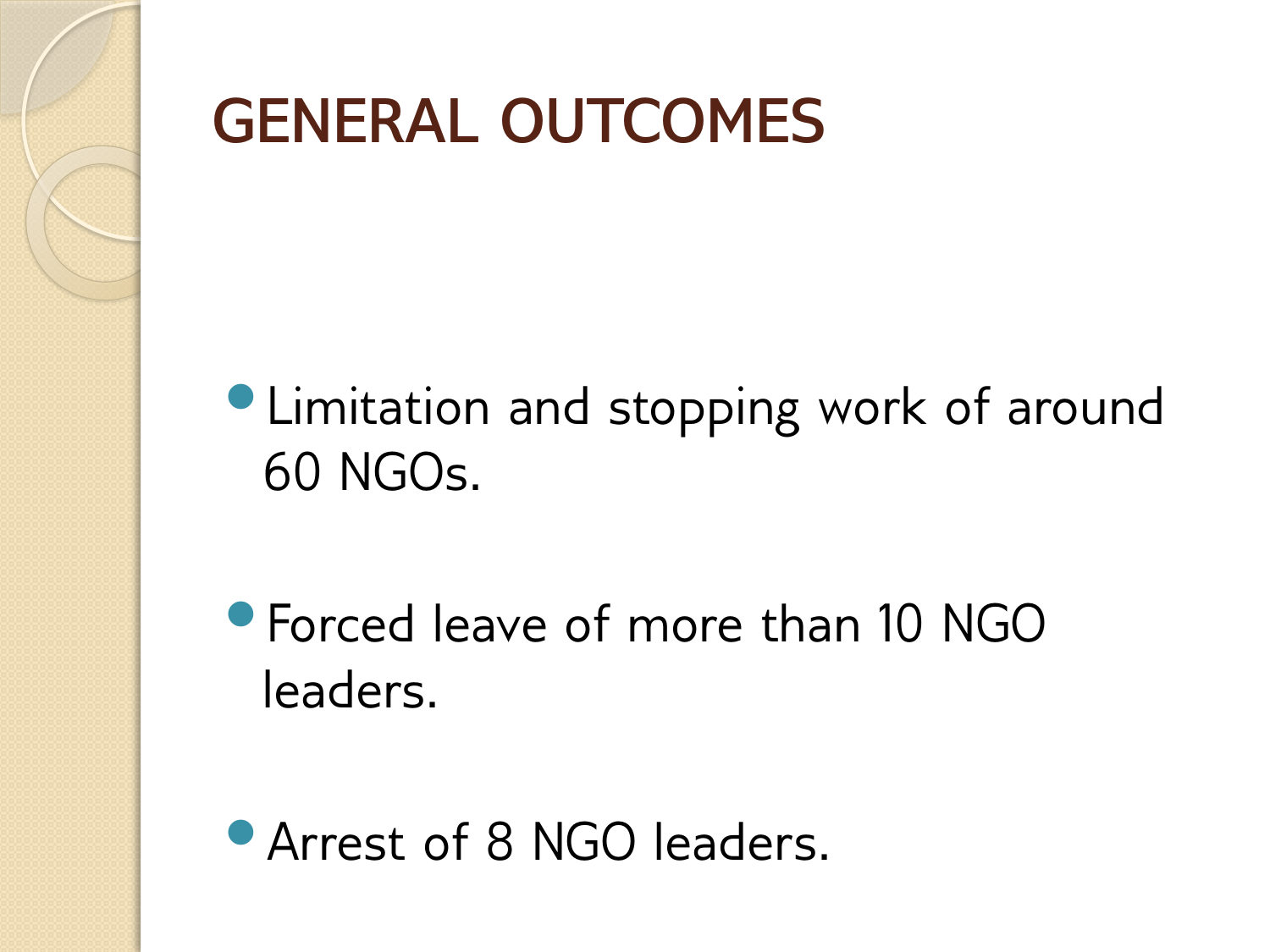

# GENERAL OUTCOMES

Limitation and stopping work of around 60 NGOs.

Forced leave of more than 10 NGO leaders.

Arrest of 8 NGO leaders.